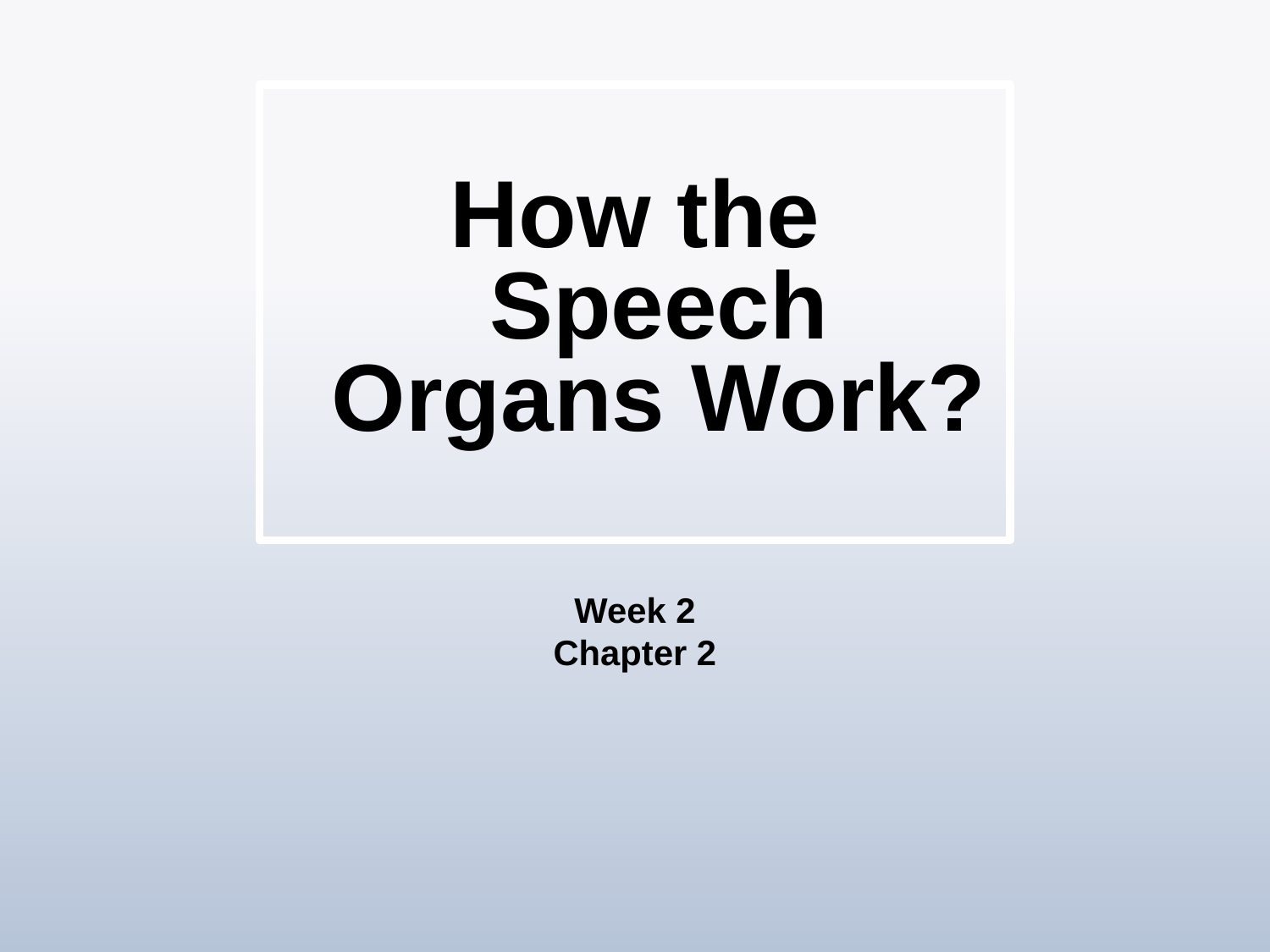

# How the Speech Organs Work?
Week 2
Chapter 2